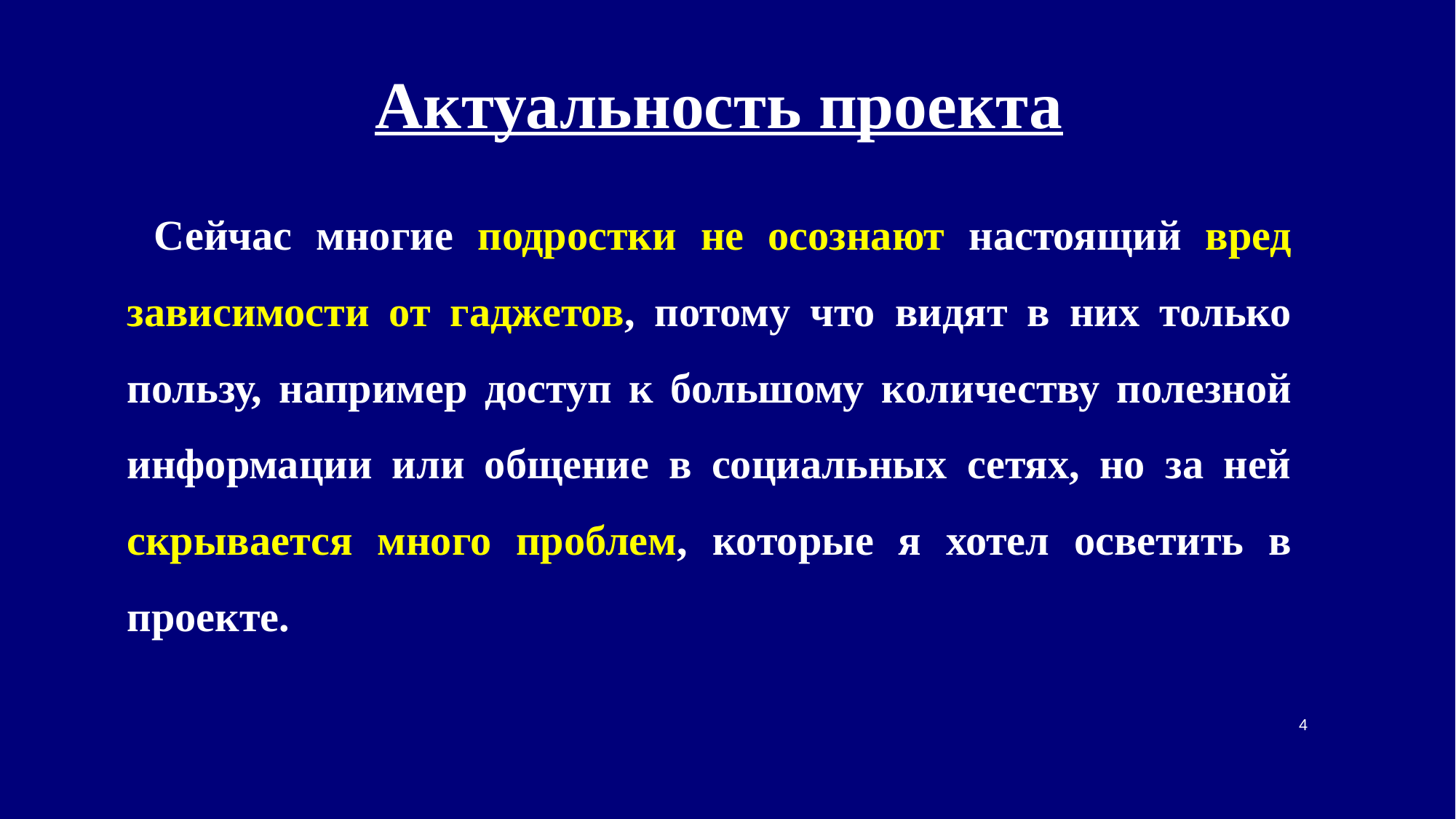

Актуальность проекта
Сейчас многие подростки не осознают настоящий вред зависимости от гаджетов, потому что видят в них только пользу, например доступ к большому количеству полезной информации или общение в социальных сетях, но за ней скрывается много проблем, которые я хотел осветить в проекте.
4